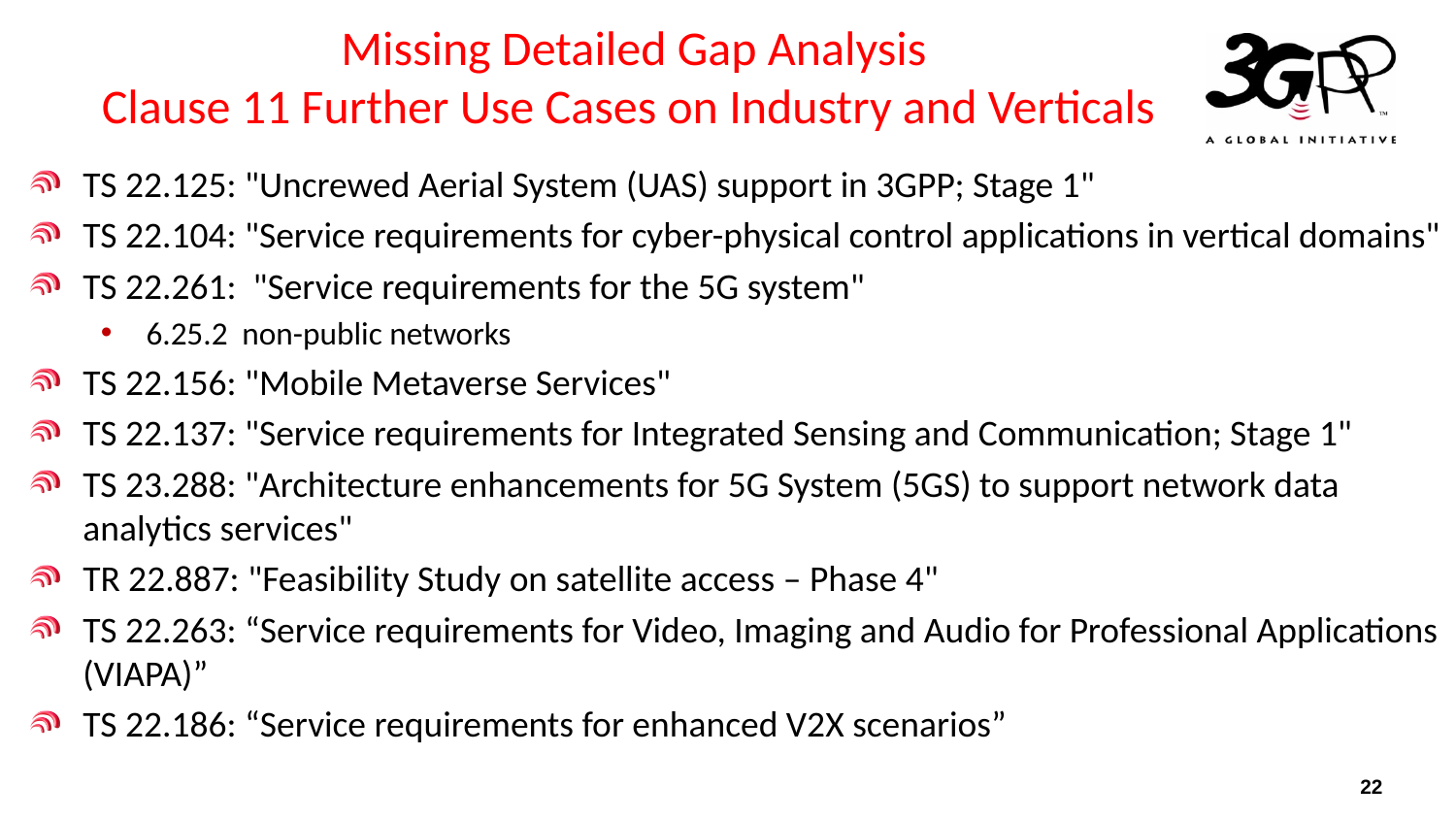

# Missing Detailed Gap Analysis Clause 11 Further Use Cases on Industry and Verticals
TS 22.125: "Uncrewed Aerial System (UAS) support in 3GPP; Stage 1"
TS 22.104: "Service requirements for cyber-physical control applications in vertical domains"
TS 22.261:  "Service requirements for the 5G system"
6.25.2  non-public networks
TS 22.156: "Mobile Metaverse Services"
TS 22.137: "Service requirements for Integrated Sensing and Communication; Stage 1"
TS 23.288: "Architecture enhancements for 5G System (5GS) to support network data analytics services"
TR 22.887: "Feasibility Study on satellite access – Phase 4"
TS 22.263: “Service requirements for Video, Imaging and Audio for Professional Applications (VIAPA)”
TS 22.186: “Service requirements for enhanced V2X scenarios”